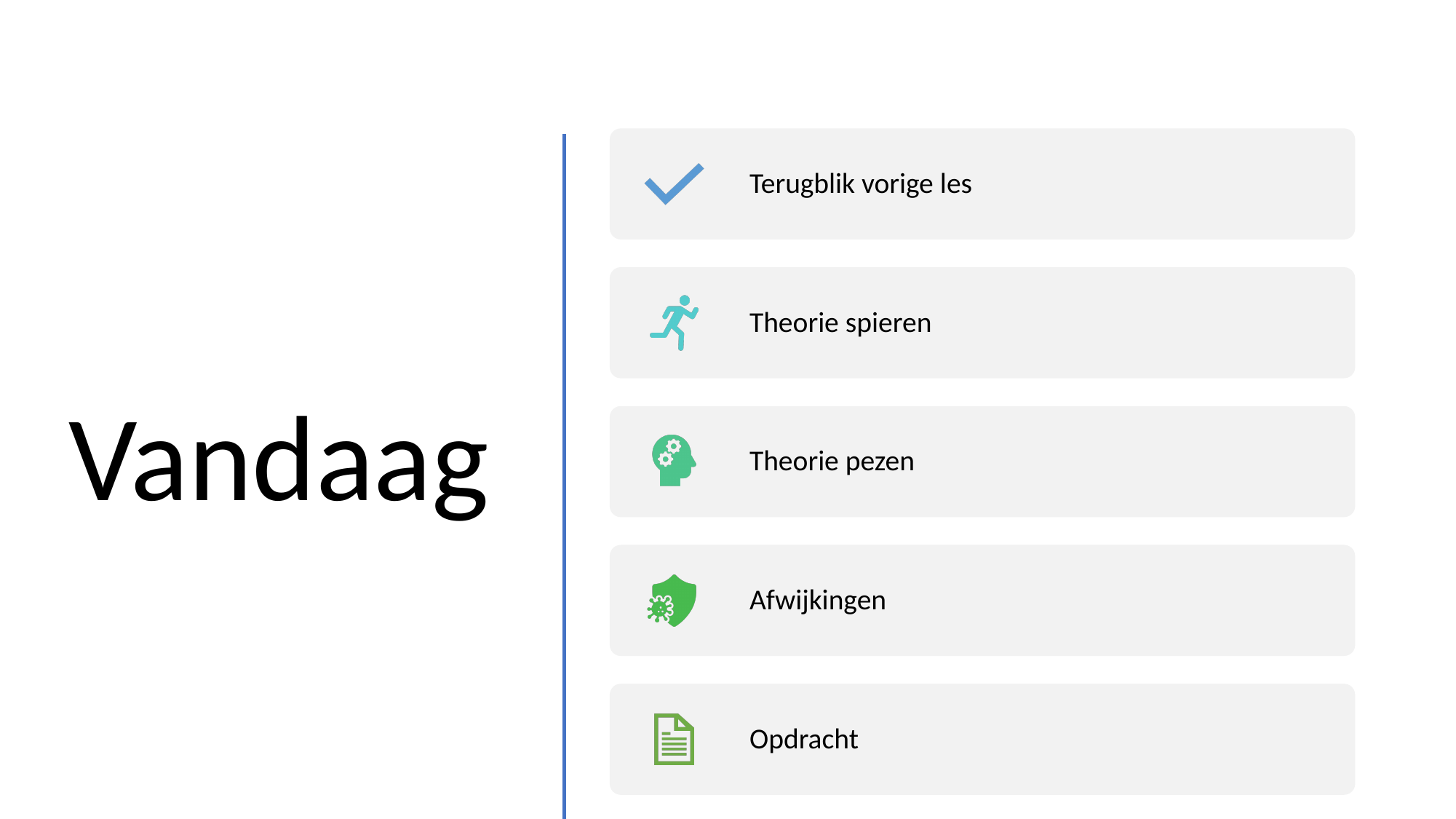

# Vandaag
Terugblik vorige les
Theorie spieren
Theorie pezen
Afwijkingen
Opdracht